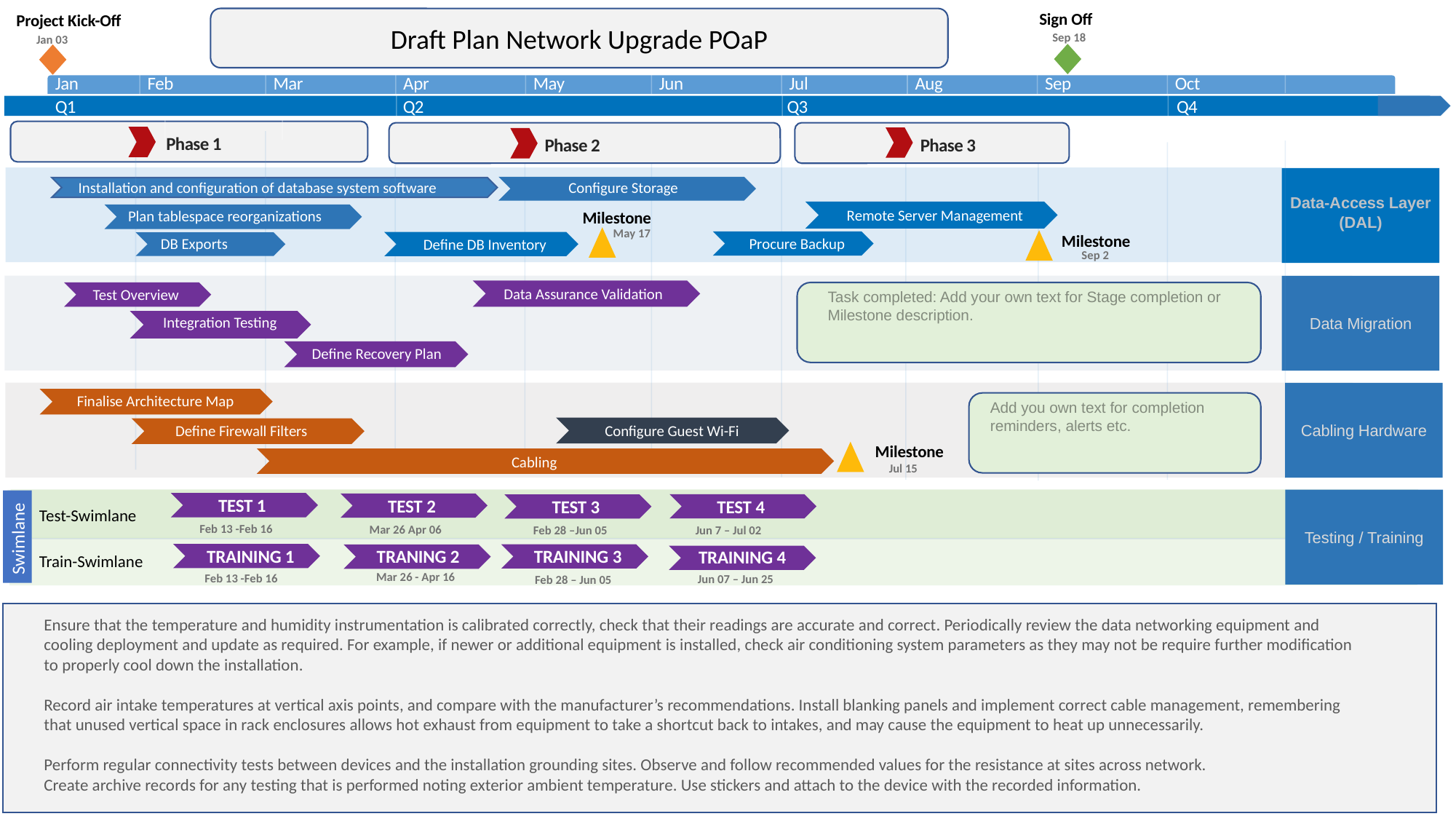

Draft Plan Network Upgrade POaP
Sign Off
Project Kick-Off
Sep 18
Jan 03

Jan
Feb
Mar
Apr
May
Jun
Jul
Aug
Sep
Oct

Q1
Q2
Q3
Q4

31
35
39
43
47
51
3

Phase 1
Phase 3
Phase 2
 Installation and configuration of database system software

Configure Storage

Remote Server Management
Data-Access Layer (DAL)
Plan tablespace reorganizations

Milestone
May 17

DB Exports
Procure Backup
Define DB Inventory
Milestone

Sep 2

Data Migration
Data Assurance Validation
Test Overview

Task completed: Add your own text for Stage completion or
Milestone description.

Integration Testing

Define Recovery Plan

Cabling Hardware
Finalise Architecture Map

Add you own text for completion
reminders, alerts etc.

Define Firewall Filters
Configure Guest Wi-Fi

Milestone

Cabling

Jul 15

Testing / Training

TEST 1

TEST 2
TEST 4
TEST 3
Test-Swimlane

Feb 13 -Feb 16
Mar 26 Apr 06
Jun 7 – Jul 02
Feb 28 –Jun 05
Swimlane

TRAINING 3
TRANING 2
TRAINING 1

TRAINING 4
Train-Swimlane
Mar 26 - Apr 16
Feb 13 -Feb 16
Jun 07 – Jun 25
Feb 28 – Jun 05

Ensure that the temperature and humidity instrumentation is calibrated correctly, check that their readings are accurate and correct. Periodically review the data networking equipment and cooling deployment and update as required. For example, if newer or additional equipment is installed, check air conditioning system parameters as they may not be require further modification to properly cool down the installation.

Record air intake temperatures at vertical axis points, and compare with the manufacturer’s recommendations. Install blanking panels and implement correct cable management, remembering that unused vertical space in rack enclosures allows hot exhaust from equipment to take a shortcut back to intakes, and may cause the equipment to heat up unnecessarily.

Perform regular connectivity tests between devices and the installation grounding sites. Observe and follow recommended values for the resistance at sites across network.
Create archive records for any testing that is performed noting exterior ambient temperature. Use stickers and attach to the device with the recorded information.
Task 4